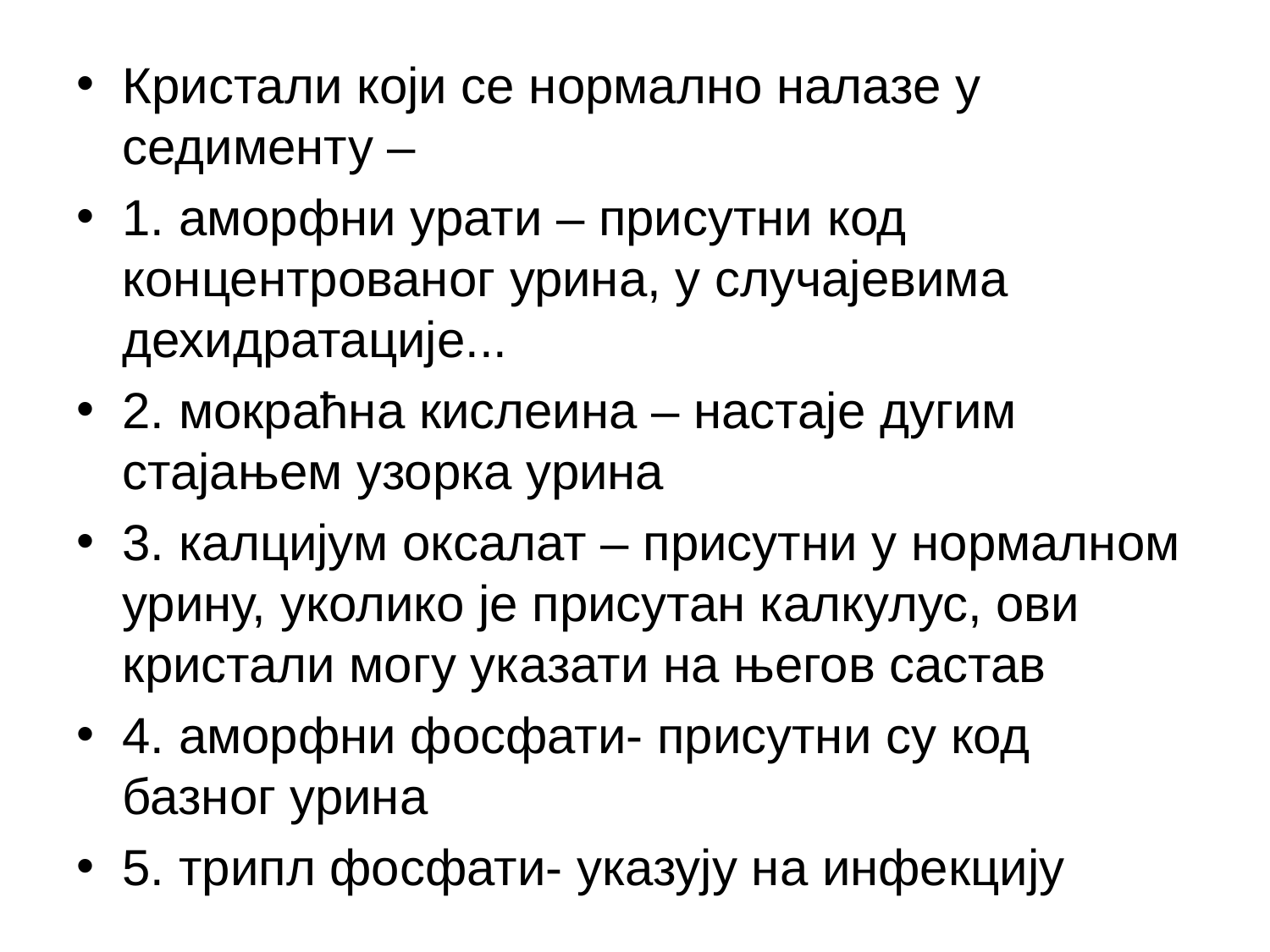

Кристали који се нормално налазе у седименту –
1. аморфни урати – присутни код концентрованог урина, у случајевима дехидратације...
2. мокраћна кислеина – настаје дугим стајањем узорка урина
3. калцијум оксалат – присутни у нормалном урину, уколико је присутан калкулус, ови кристали могу указати на његов састав
4. аморфни фосфати- присутни су код базног урина
5. трипл фосфати- указују на инфекцију